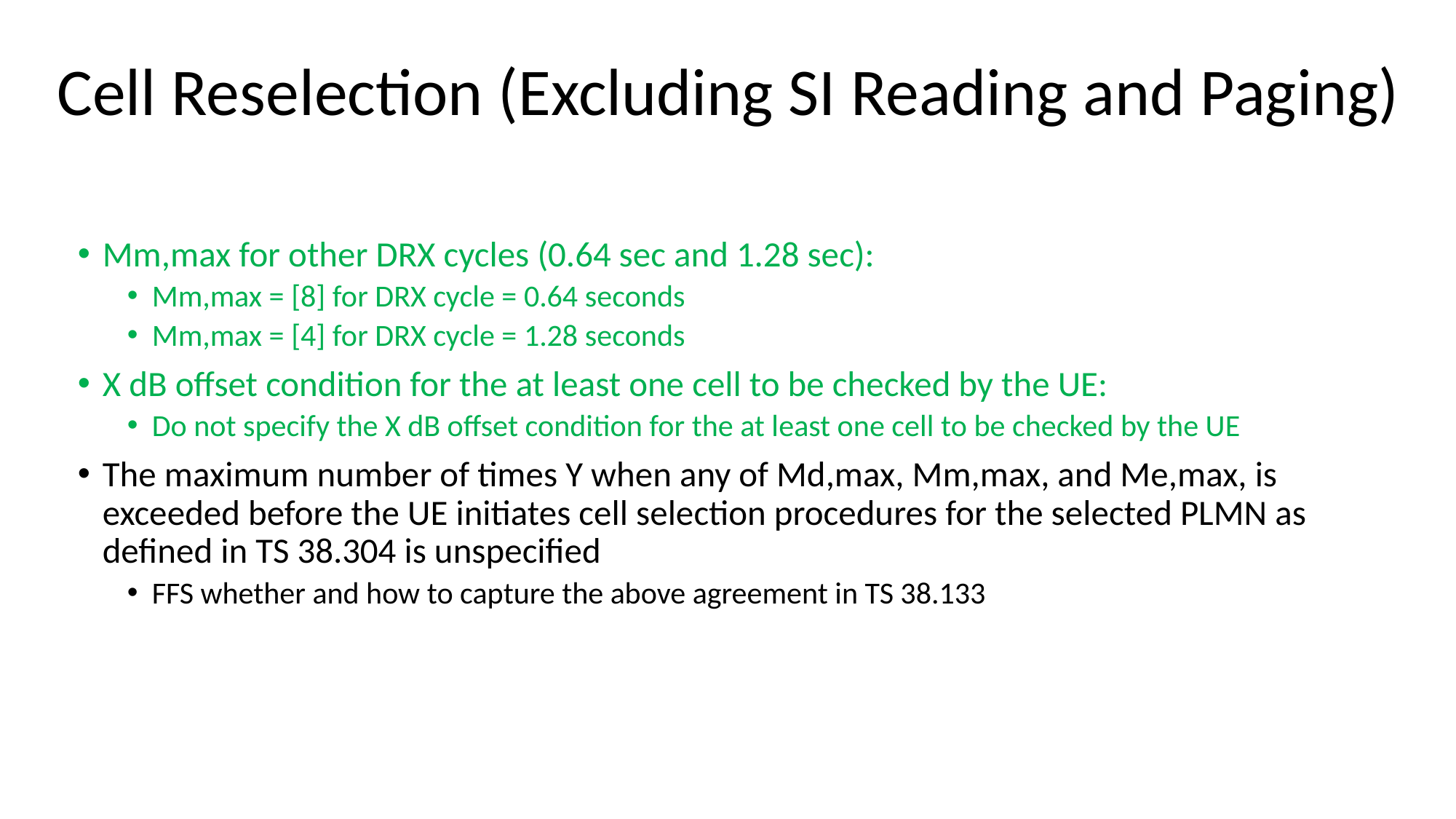

# Cell Reselection (Excluding SI Reading and Paging)

Mm,max for other DRX cycles (0.64 sec and 1.28 sec):
Mm,max = [8] for DRX cycle = 0.64 seconds
Mm,max = [4] for DRX cycle = 1.28 seconds
X dB offset condition for the at least one cell to be checked by the UE:
Do not specify the X dB offset condition for the at least one cell to be checked by the UE
The maximum number of times Y when any of Md,max, Mm,max, and Me,max, is exceeded before the UE initiates cell selection procedures for the selected PLMN as defined in TS 38.304 is unspecified
FFS whether and how to capture the above agreement in TS 38.133